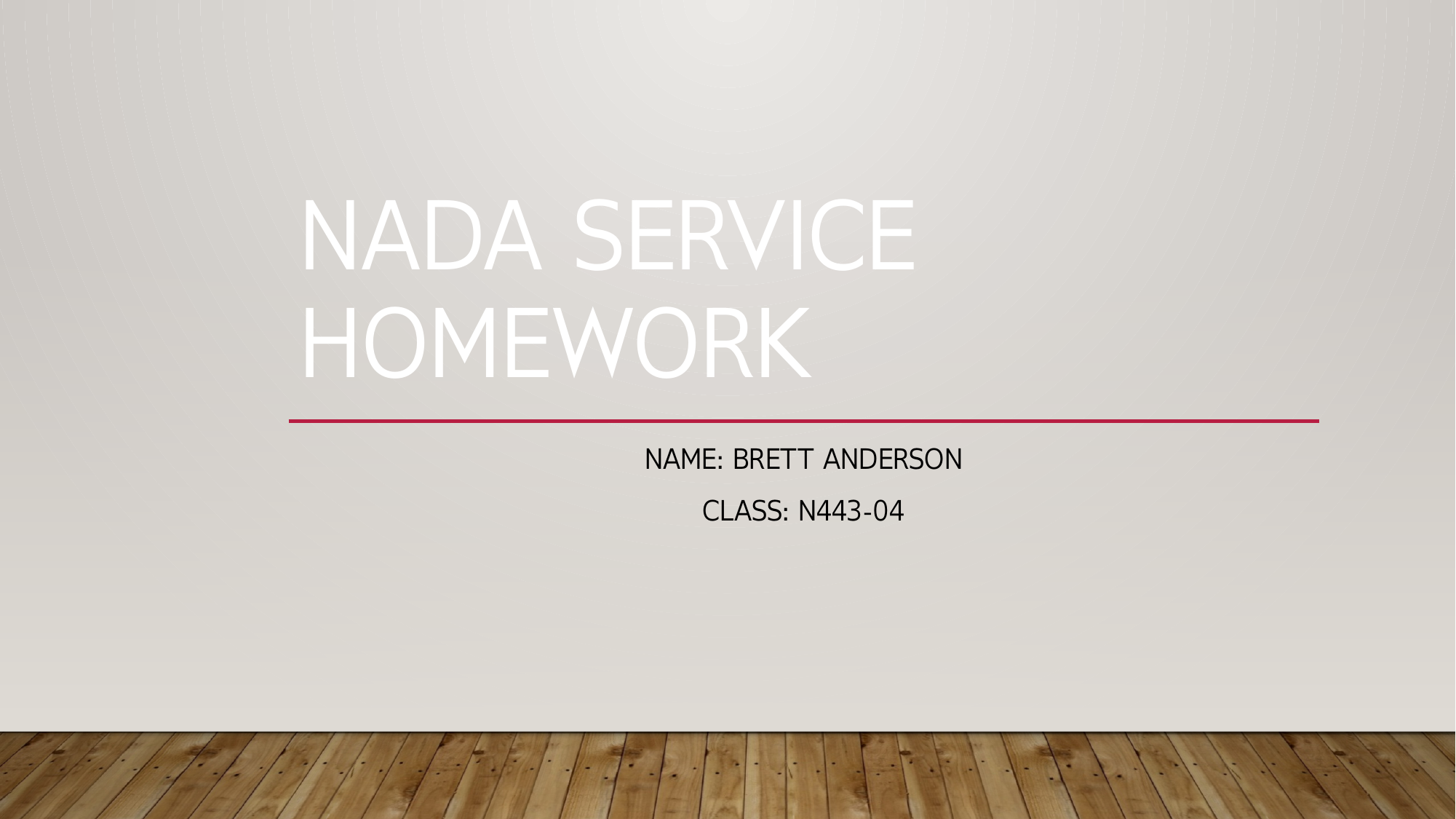

# NADA Service Homework
Name: Brett Anderson
Class: N443-04